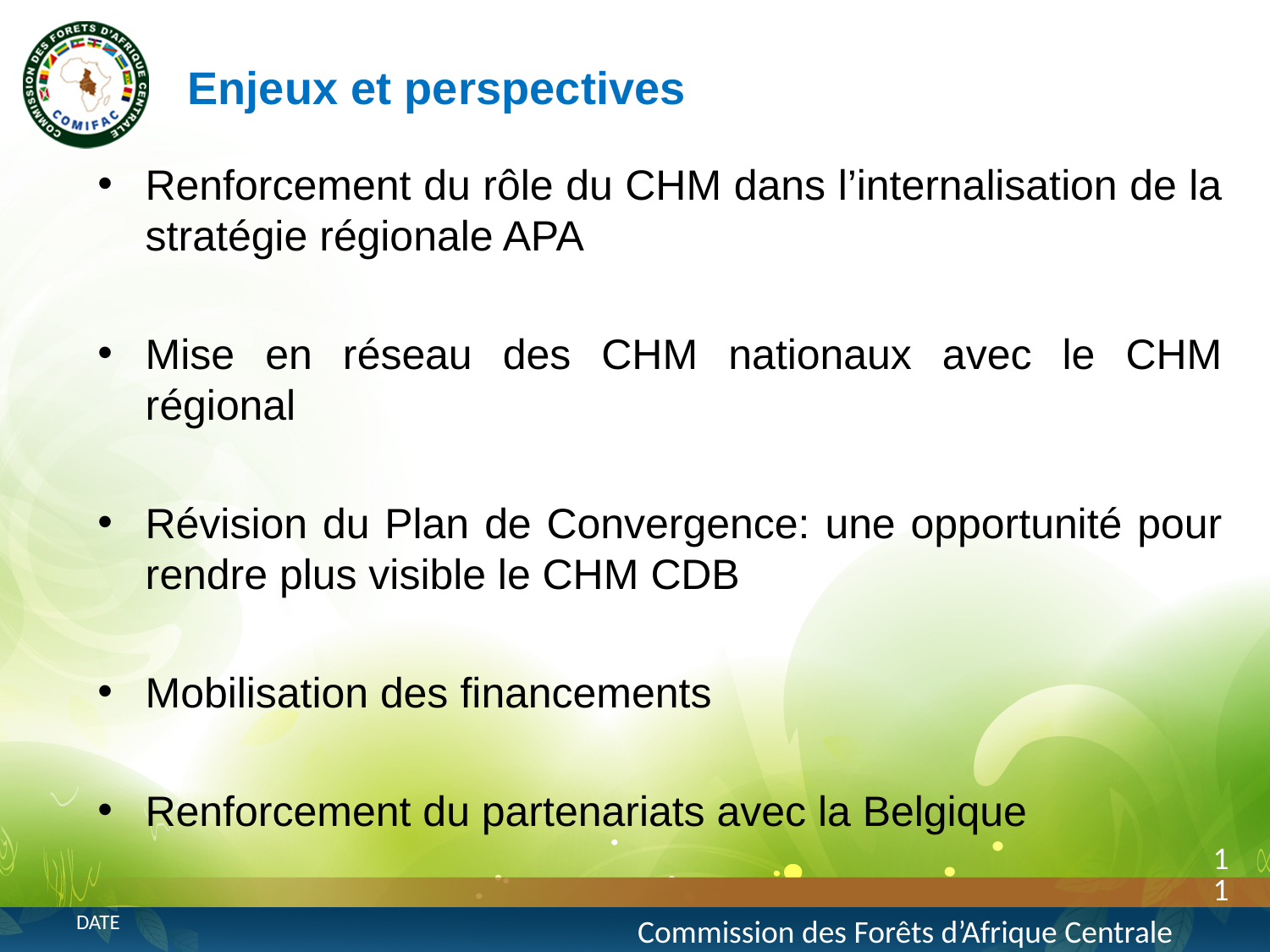

Enjeux et perspectives
Renforcement du rôle du CHM dans l’internalisation de la stratégie régionale APA

Mise en réseau des CHM nationaux avec le CHM régional

Révision du Plan de Convergence: une opportunité pour rendre plus visible le CHM CDB

Mobilisation des financements

Renforcement du partenariats avec la Belgique

11
Commission des Forêts d’Afrique Centrale
date